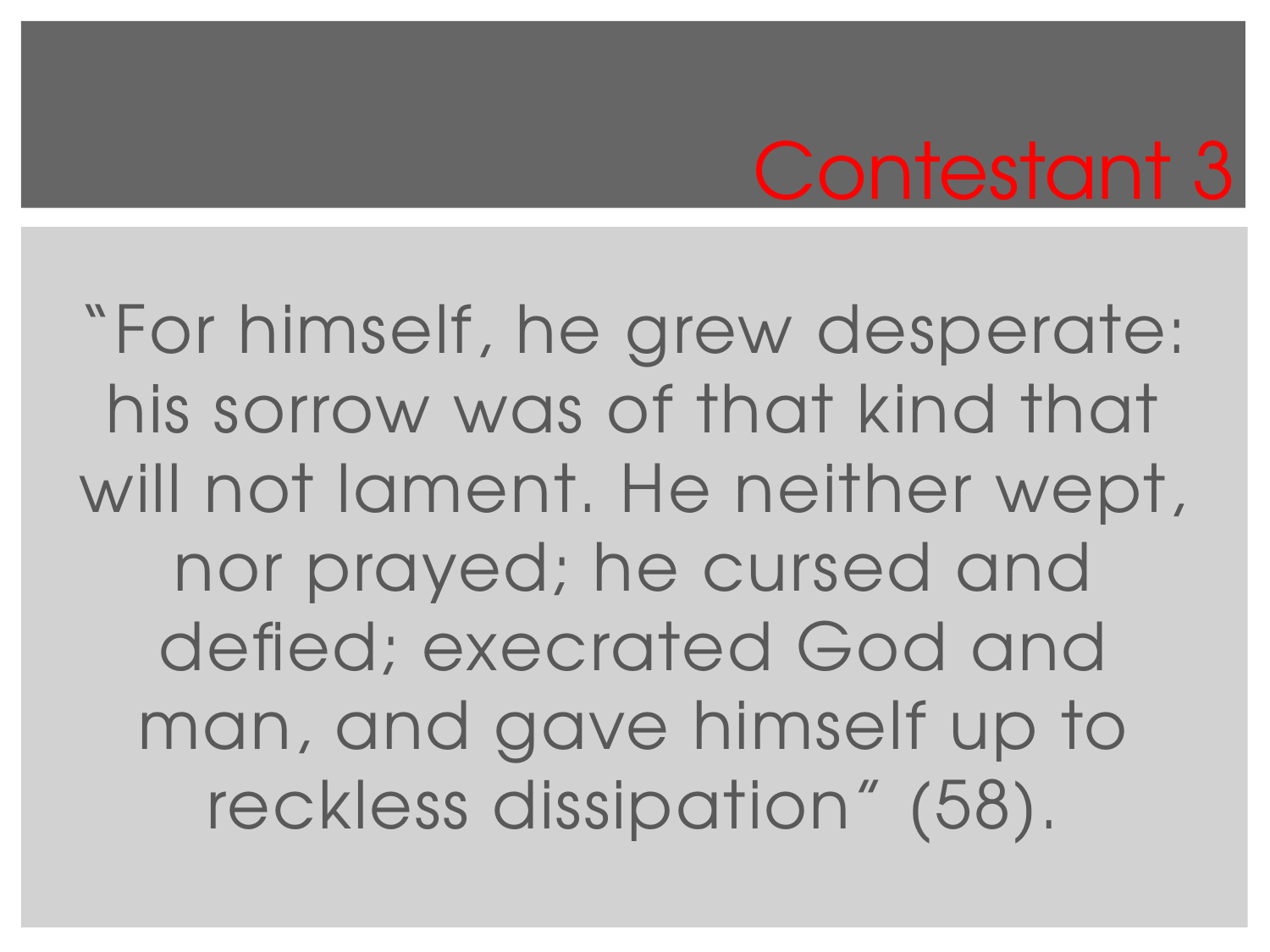

Contestant 3
“For himself, he grew desperate: his sorrow was of that kind that will not lament. He neither wept, nor prayed; he cursed and defied; execrated God and man, and gave himself up to reckless dissipation” (58).